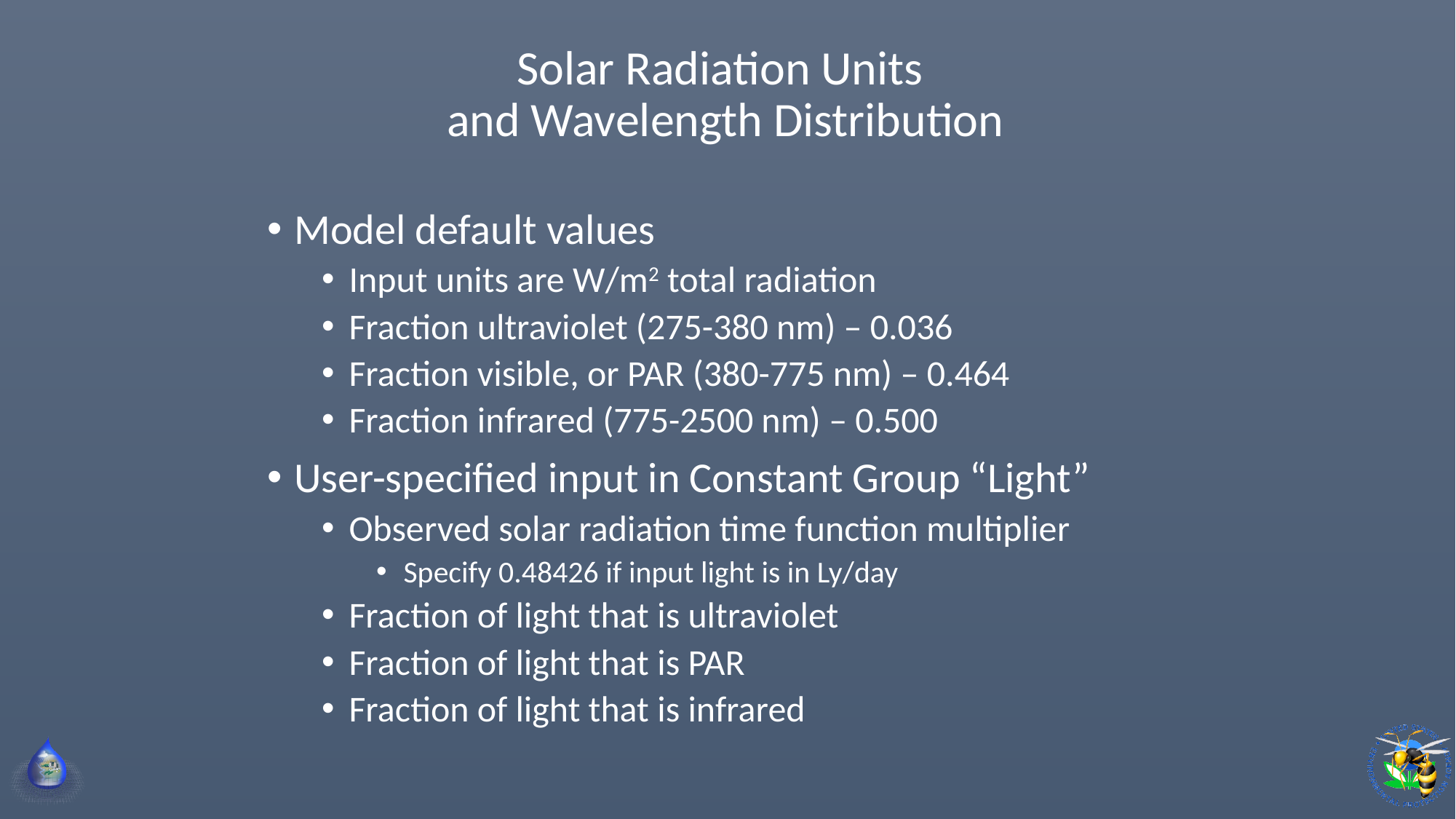

# Solar Radiation Units and Wavelength Distribution
Model default values
Input units are W/m2 total radiation
Fraction ultraviolet (275-380 nm) – 0.036
Fraction visible, or PAR (380-775 nm) – 0.464
Fraction infrared (775-2500 nm) – 0.500
User-specified input in Constant Group “Light”
Observed solar radiation time function multiplier
Specify 0.48426 if input light is in Ly/day
Fraction of light that is ultraviolet
Fraction of light that is PAR
Fraction of light that is infrared